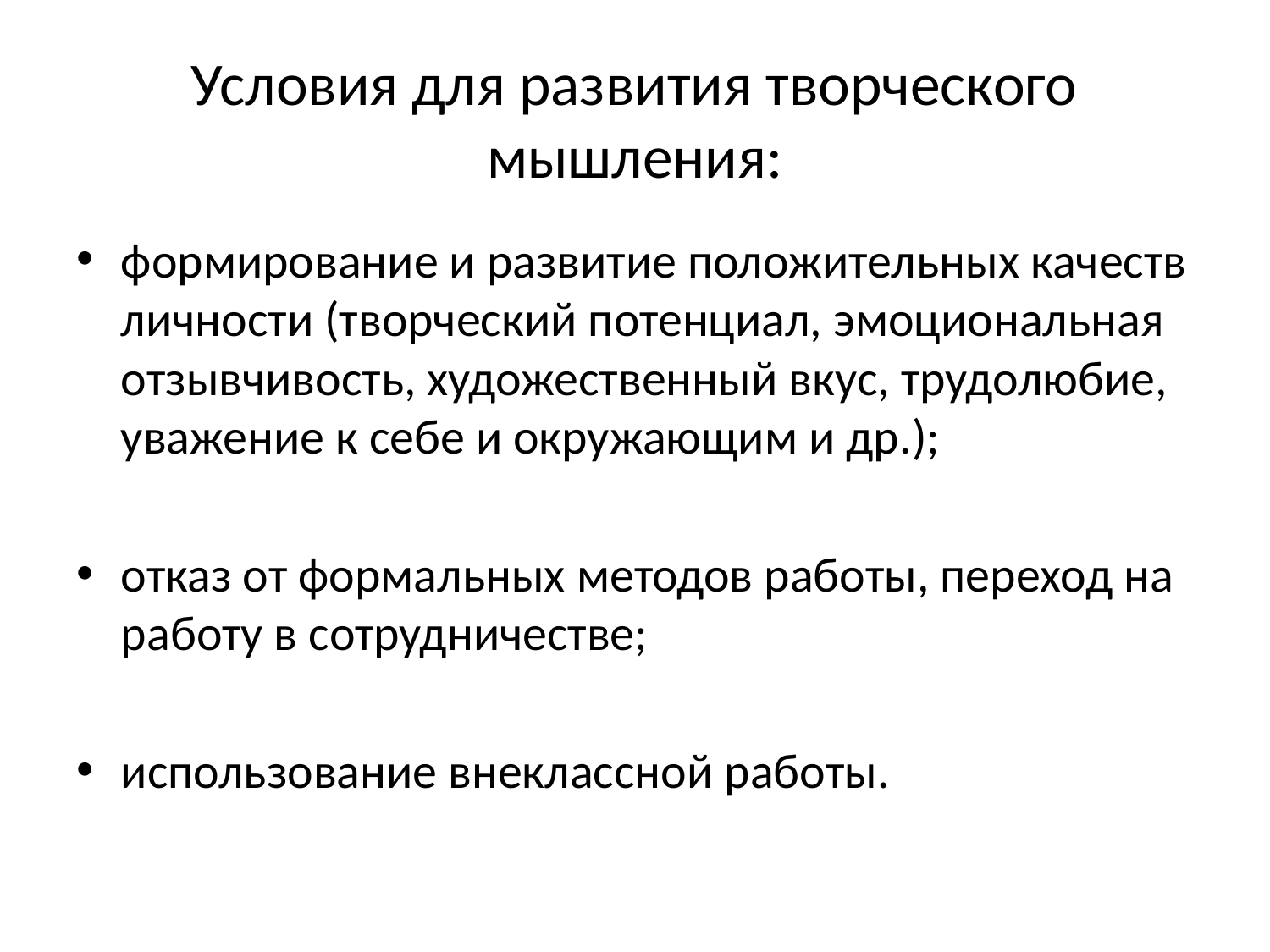

# Условия для развития творческого мышления:
формирование и развитие положительных качеств личности (творческий потенциал, эмоциональная отзывчивость, художественный вкус, трудолюбие, уважение к себе и окружающим и др.);

отказ от формальных методов работы, переход на работу в сотрудничестве;

использование внеклассной работы.